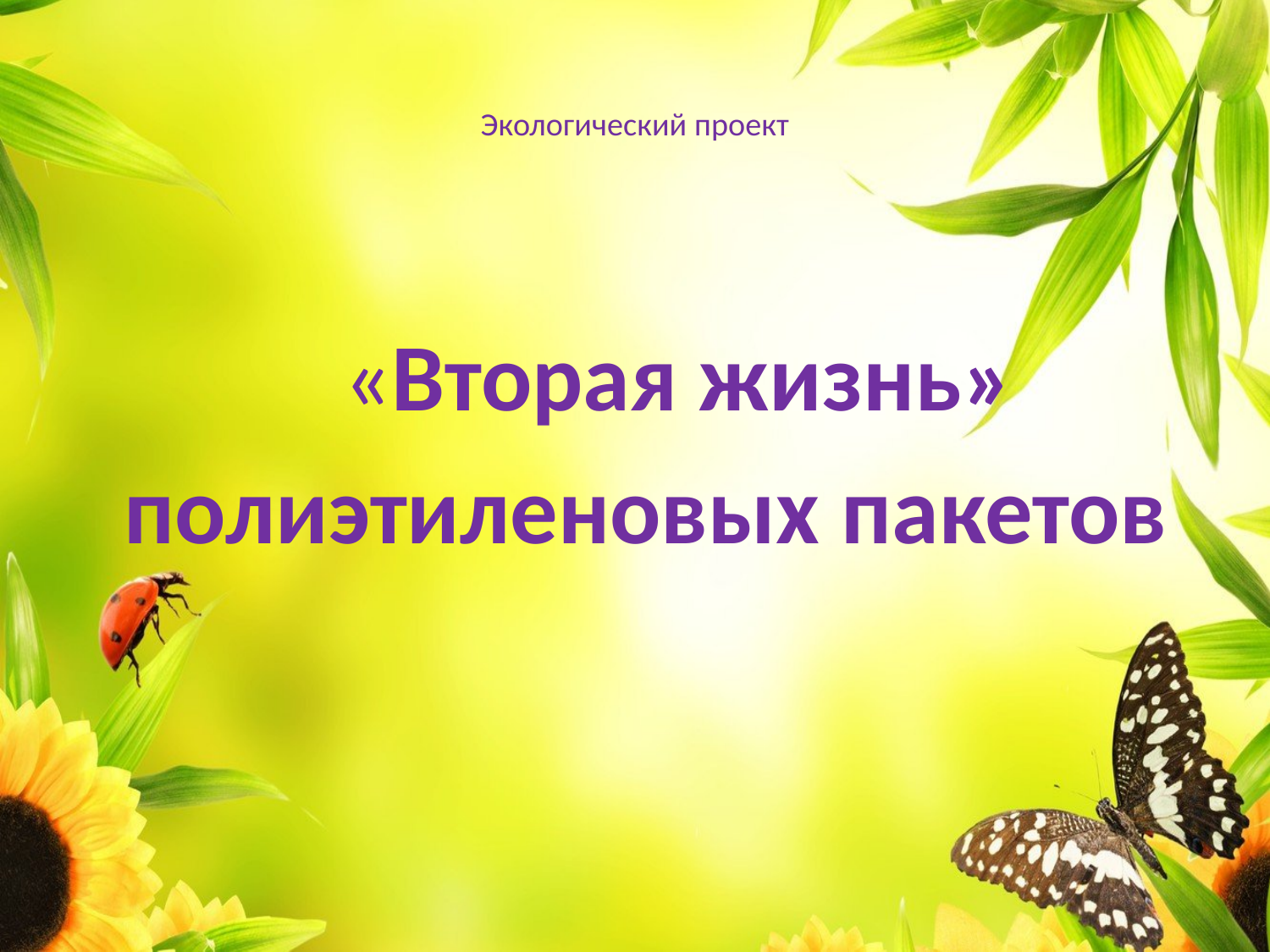

# Экологический проект

    «Вторая жизнь»
 полиэтиленовых пакетов